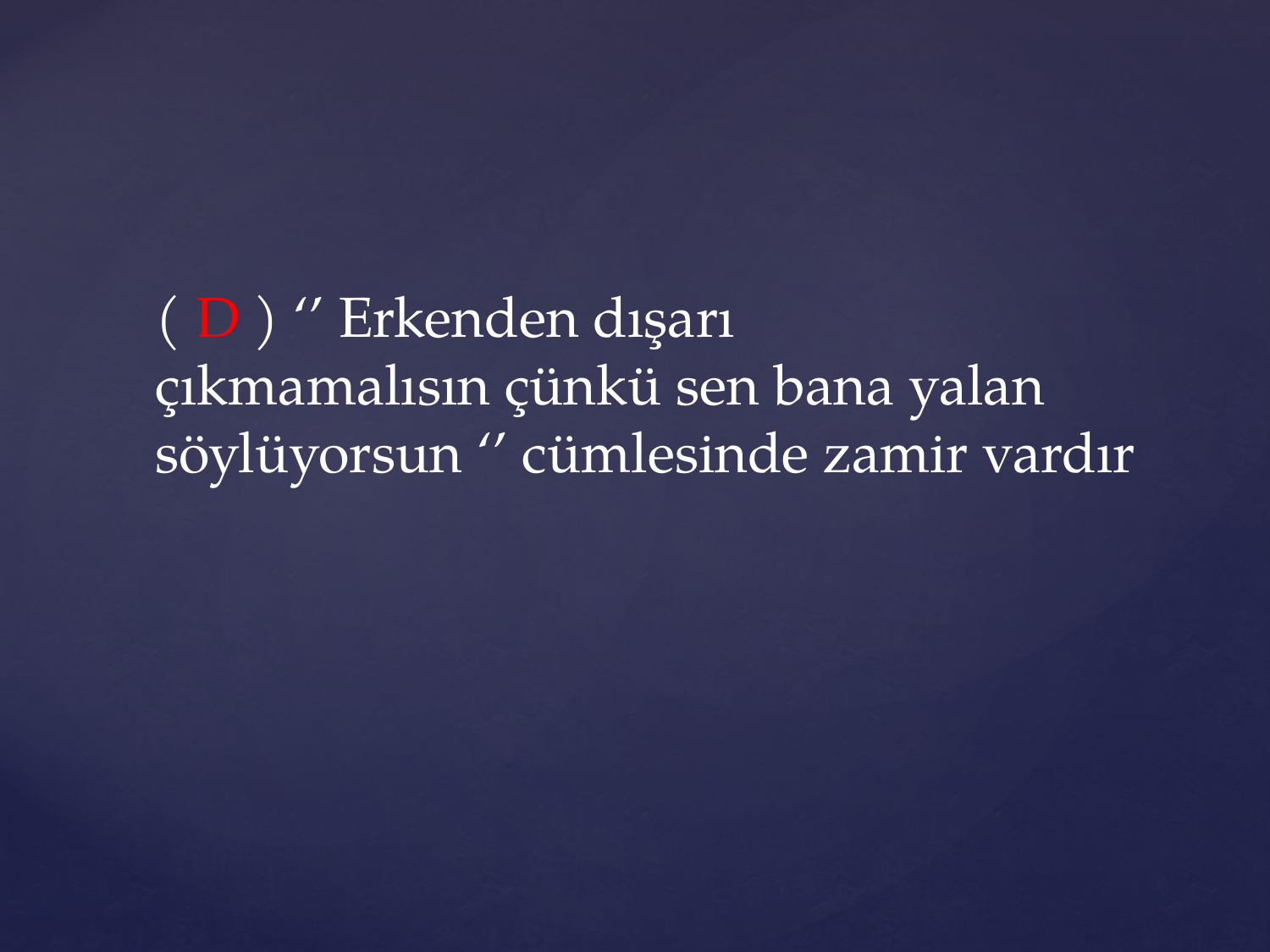

( D ) ‘’ Erkenden dışarı
çıkmamalısın çünkü sen bana yalan
söylüyorsun ‘’ cümlesinde zamir vardır